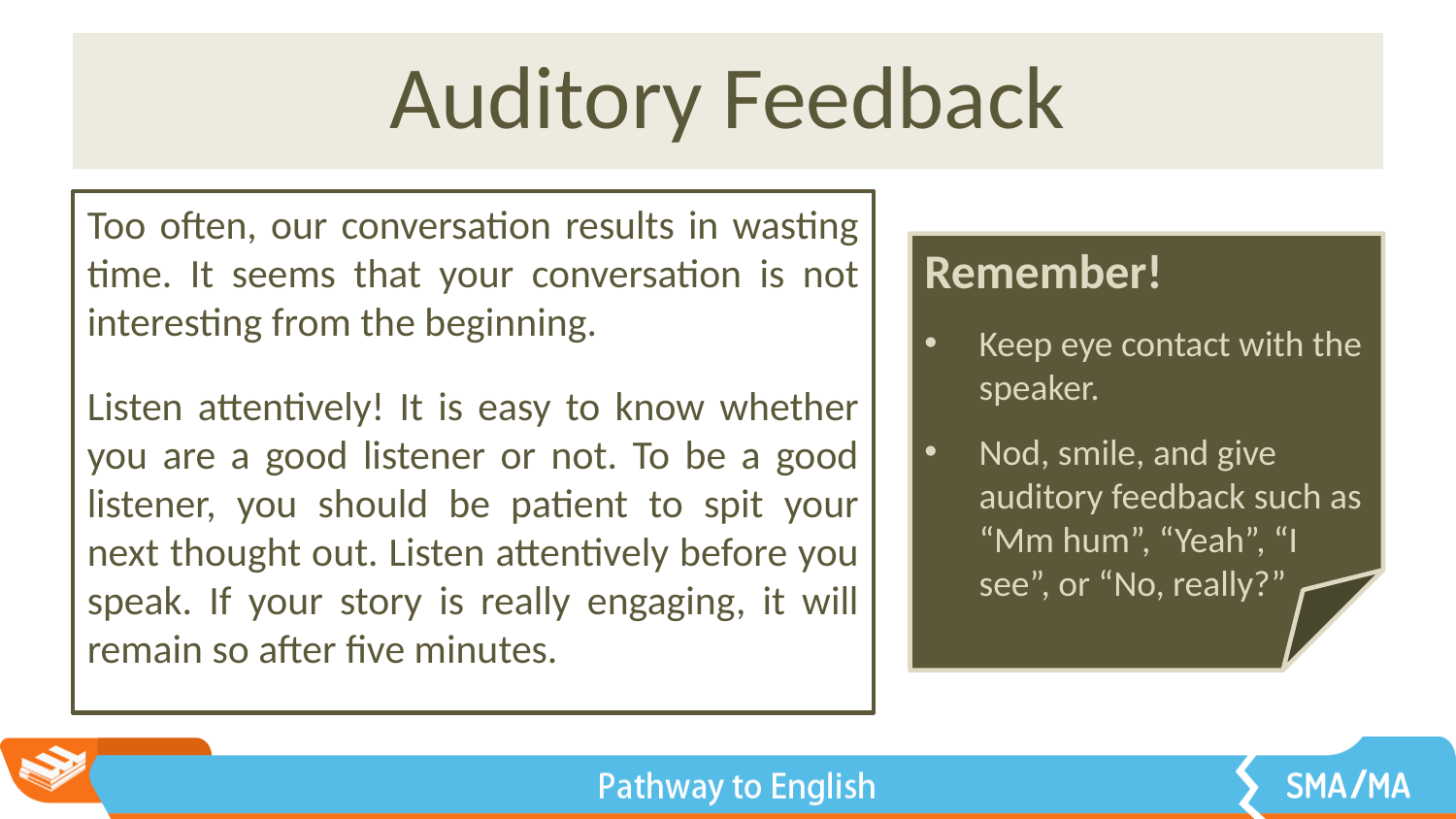

# Auditory Feedback
Too often, our conversation results in wasting time. It seems that your conversation is not interesting from the beginning.

Listen attentively! It is easy to know whether you are a good listener or not. To be a good listener, you should be patient to spit your next thought out. Listen attentively before you speak. If your story is really engaging, it will remain so after five minutes.
Remember!

Keep eye contact with the speaker.

Nod, smile, and give auditory feedback such as “Mm hum”, “Yeah”, “I see”, or “No, really?”